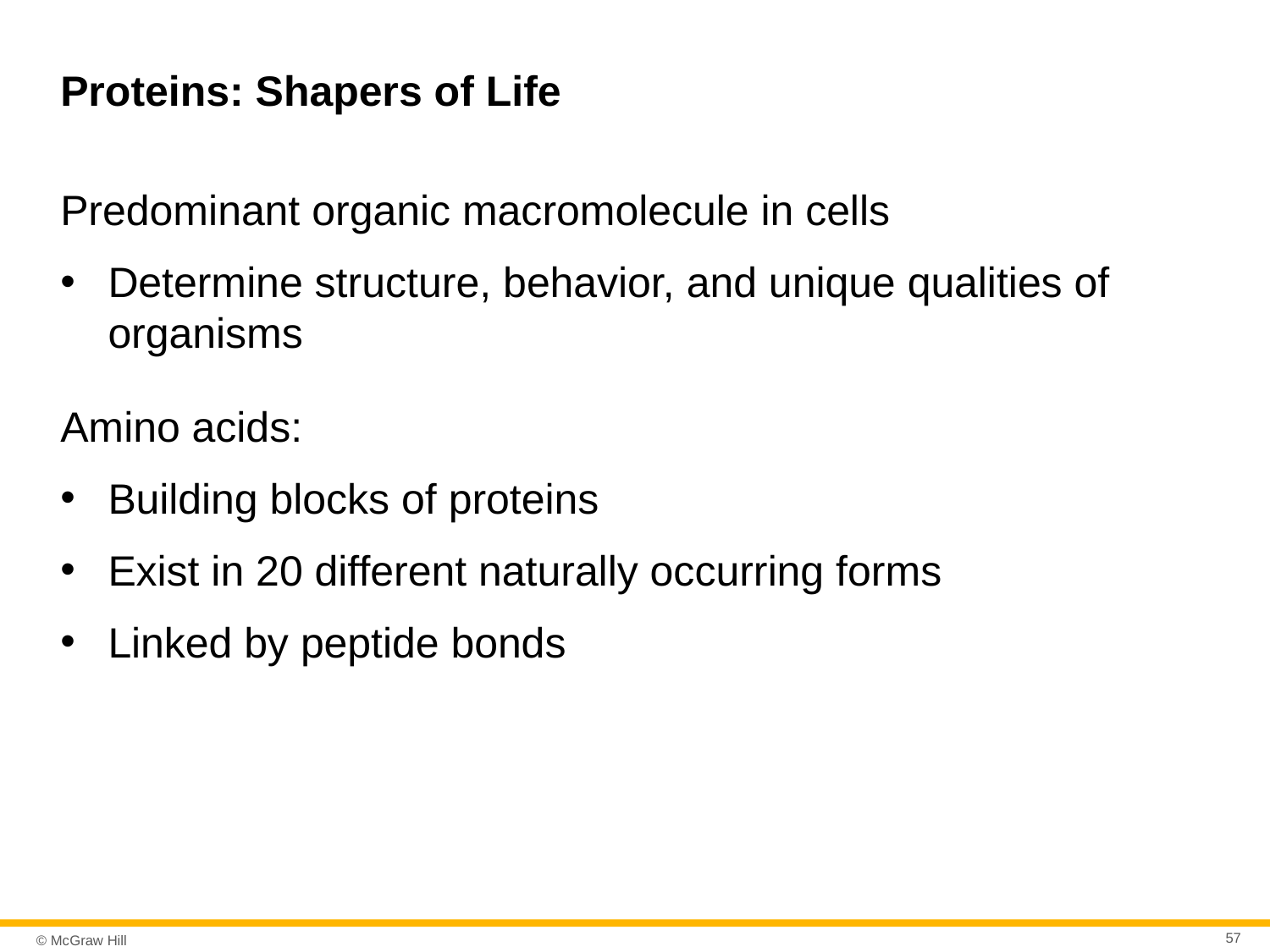

# Proteins: Shapers of Life
Predominant organic macromolecule in cells
Determine structure, behavior, and unique qualities of organisms
Amino acids:
Building blocks of proteins
Exist in 20 different naturally occurring forms
Linked by peptide bonds